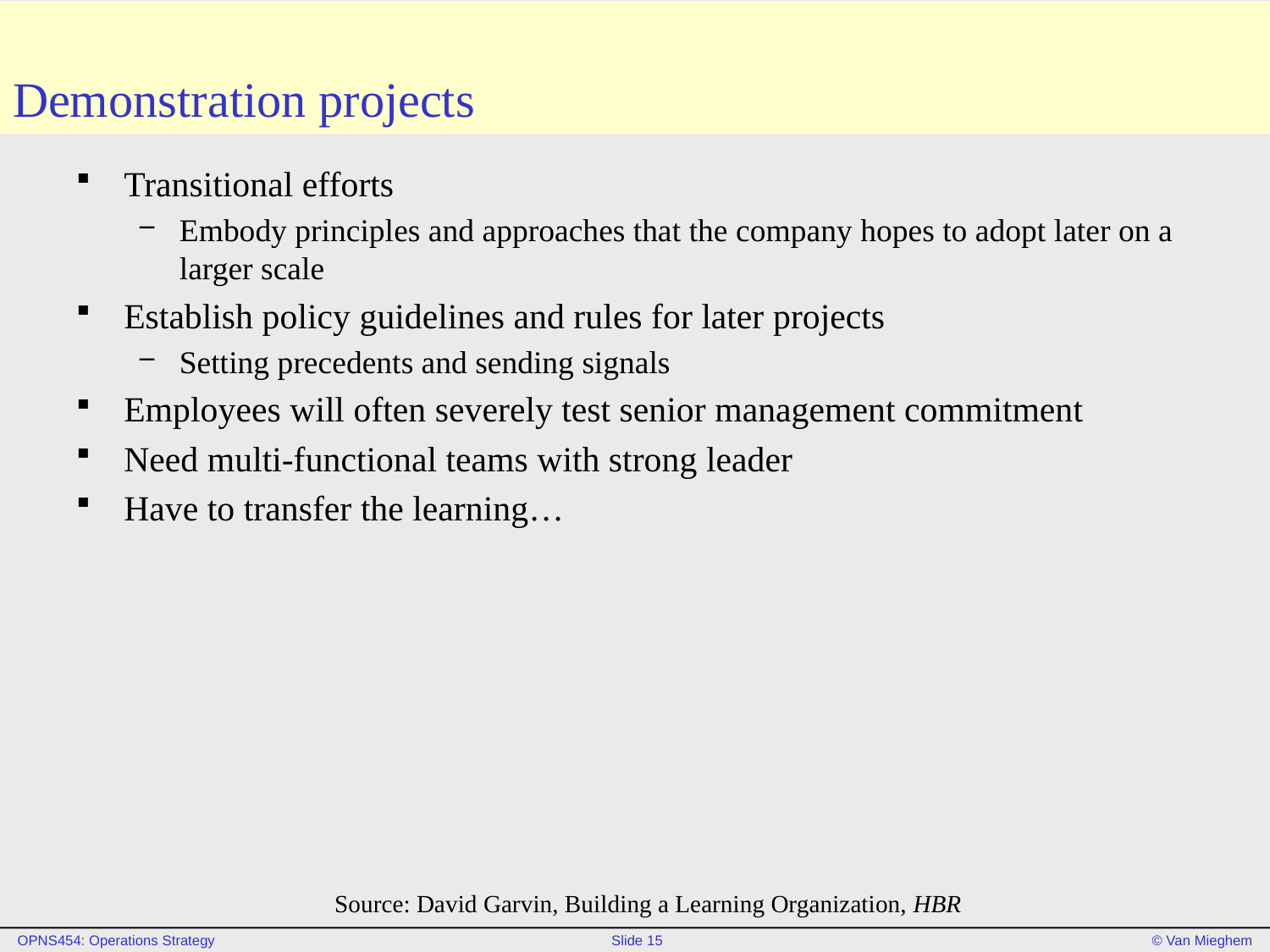

# Demonstration projects
Transitional efforts
Embody principles and approaches that the company hopes to adopt later on a larger scale
Establish policy guidelines and rules for later projects
Setting precedents and sending signals
Employees will often severely test senior management commitment
Need multi-functional teams with strong leader
Have to transfer the learning…
Source: David Garvin, Building a Learning Organization, HBR